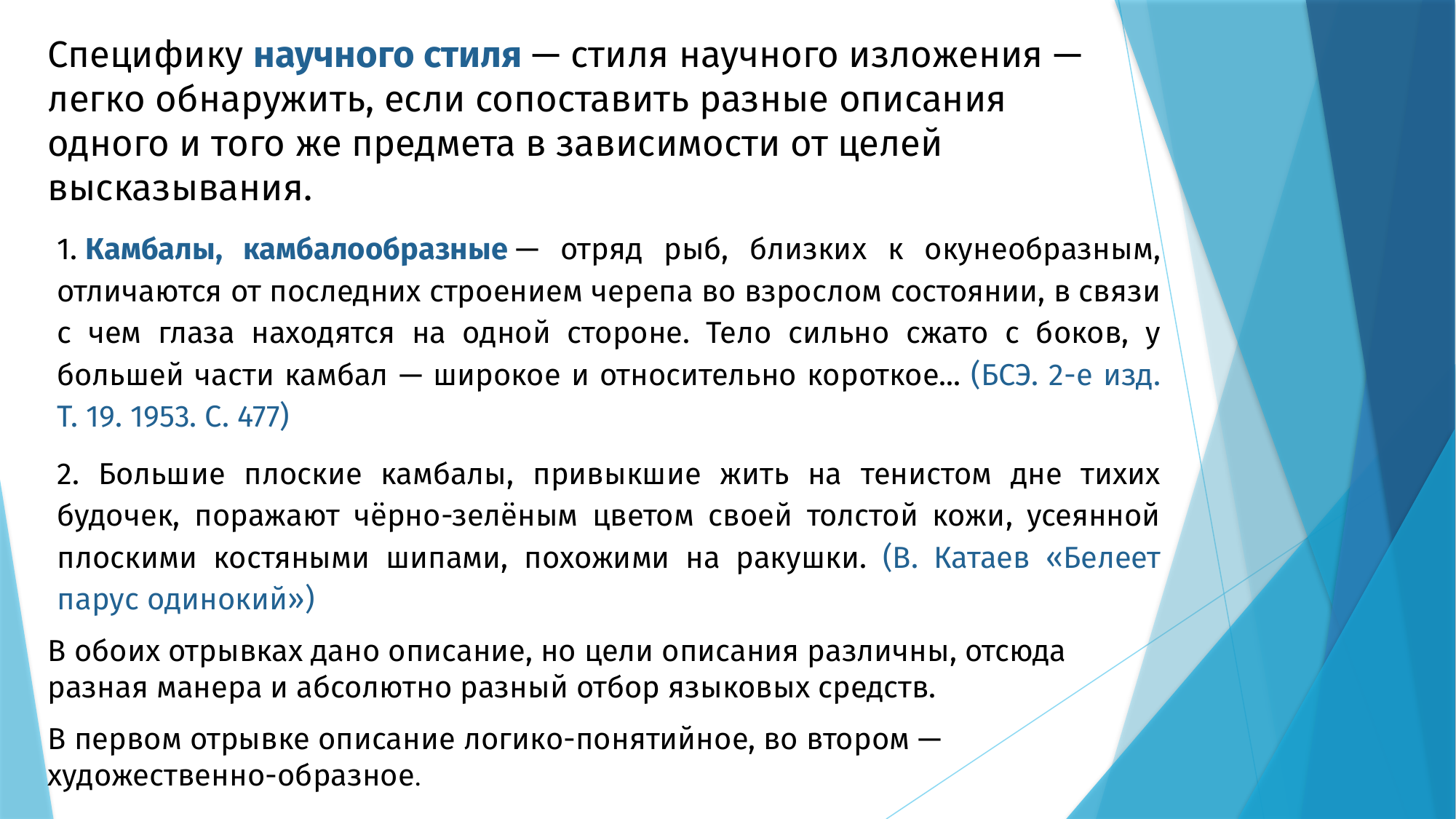

Специфику научного стиля — стиля научного изложения — легко обнаружить, если сопоставить разные описания одного и того же предмета в зависимости от целей высказывания.
1. Камбалы, камбалообразные — отряд рыб, близких к окунеобразным, отличаются от последних строением черепа во взрослом состоянии, в связи с чем глаза находятся на одной стороне. Тело сильно сжато с боков, у большей части камбал — широкое и относительно короткое... (БСЭ. 2-е изд. Т. 19. 1953. С. 477)
2. Большие плоские камбалы, привыкшие жить на тенистом дне тихих будочек, поражают чёрно-зелёным цветом своей толстой кожи, усеянной плоскими костяными шипами, похожими на ракушки. (В. Катаев «Белеет парус одинокий»)
В обоих отрывках дано описание, но цели описания различны, отсюда разная манера и абсолютно разный отбор языковых средств.
В первом отрывке описание логико-понятийное, во втором — художественно-образное.